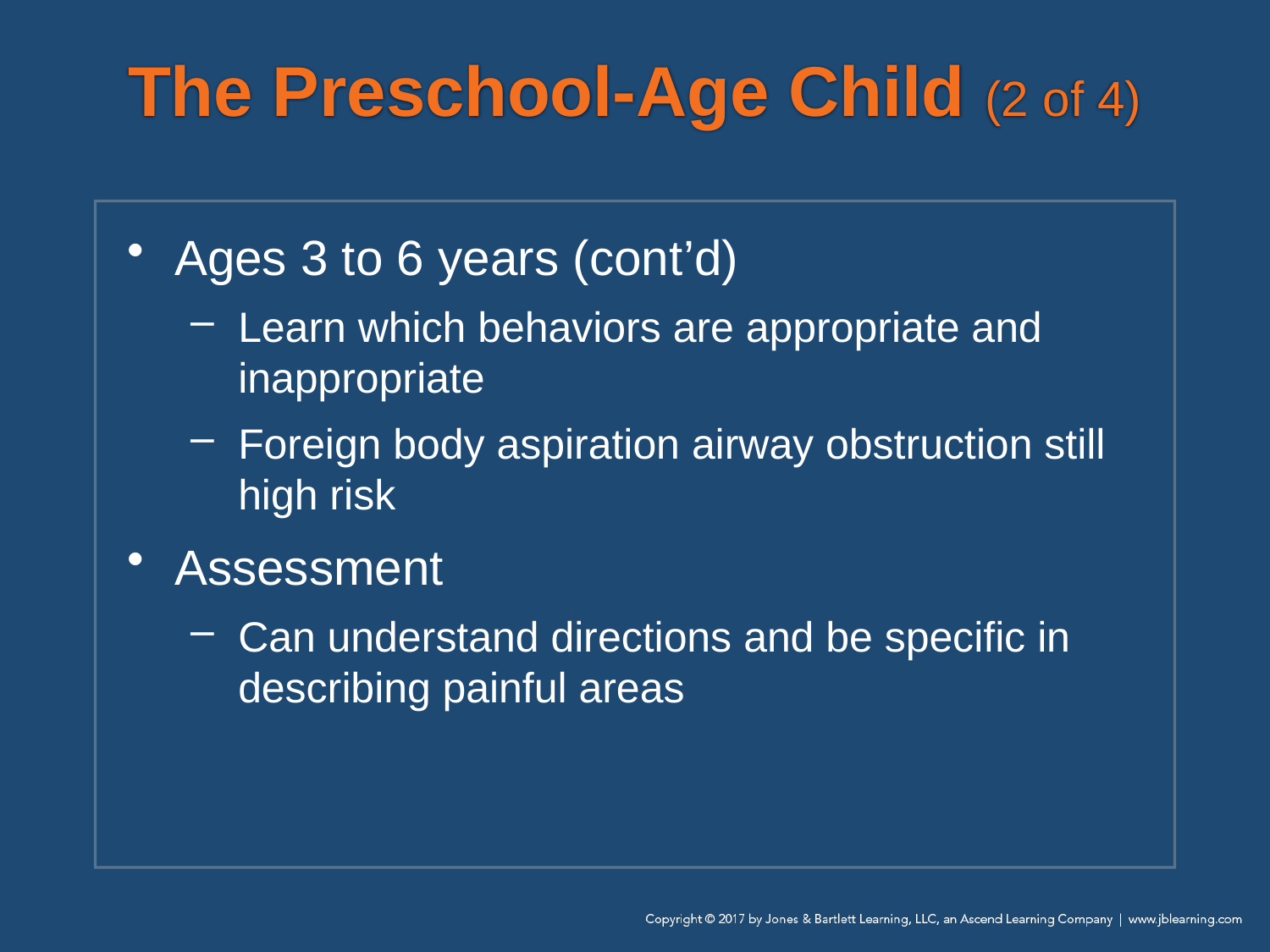

# The Preschool-Age Child (2 of 4)
Ages 3 to 6 years (cont’d)
Learn which behaviors are appropriate and inappropriate
Foreign body aspiration airway obstruction still high risk
Assessment
Can understand directions and be specific in describing painful areas